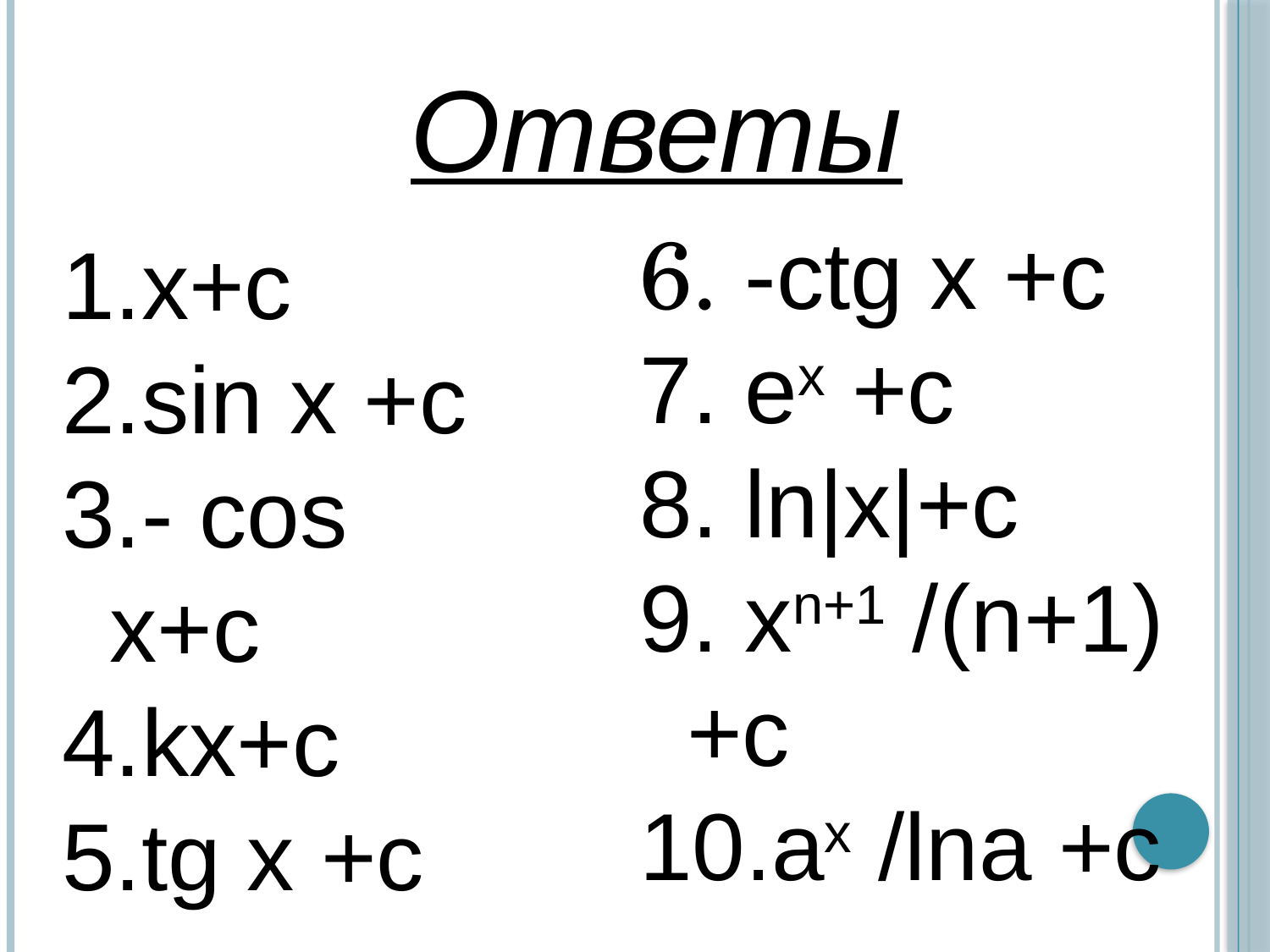

Ответы
6. -ctg x +c
7. ex +c
8. ln|x|+c
9. xn+1 /(n+1) +c
10.ax /lna +c

x+c
sin x +c
- cos x+c
kx+c
tg x +c